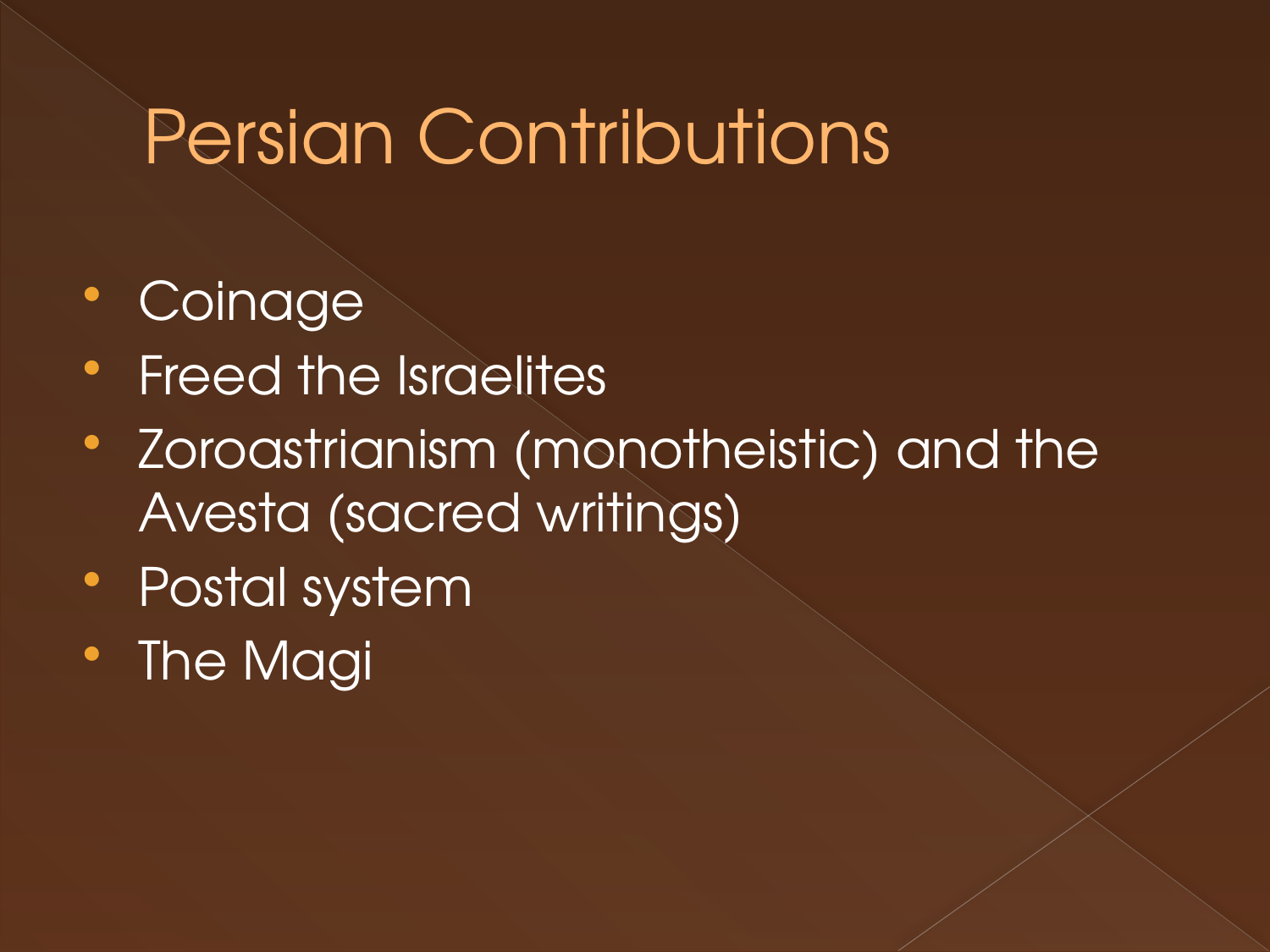

# Persian Contributions
Coinage
Freed the Israelites
Zoroastrianism (monotheistic) and the Avesta (sacred writings)
Postal system
The Magi